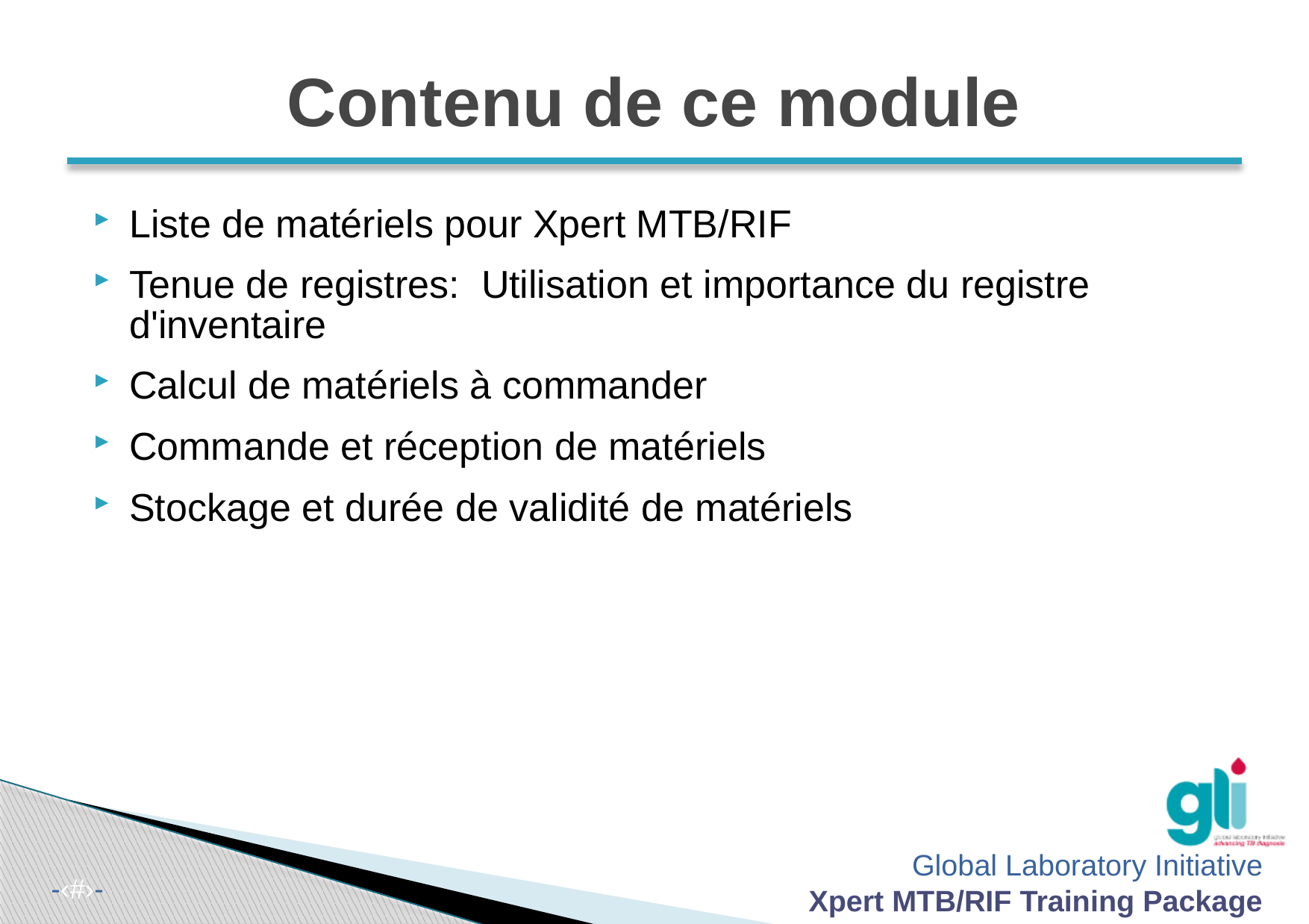

# Contenu de ce module
Liste de matériels pour Xpert MTB/RIF
Tenue de registres:  Utilisation et importance du registre d'inventaire
Calcul de matériels à commander
Commande et réception de matériels
Stockage et durée de validité de matériels